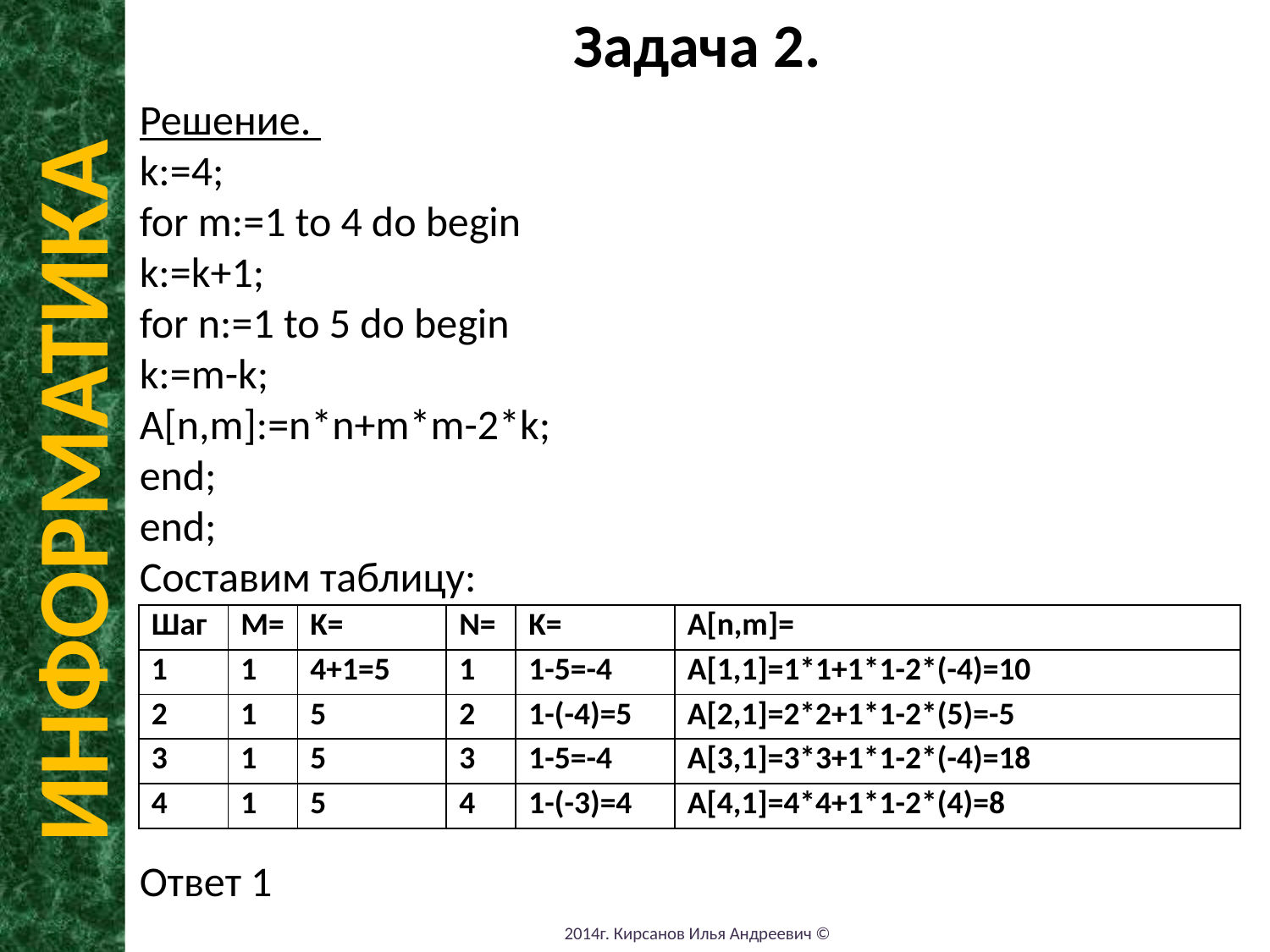

Задача 2.

Решение.
k:=4;
for m:=1 to 4 do begin
k:=k+1;
for n:=1 to 5 do begin
k:=m-k;
A[n,m]:=n*n+m*m-2*k;
end;
end;
Составим таблицу:

Ответ 1

ИНФОРМАТИКА
| Шаг | M= | K= | N= | K= | A[n,m]= |
| --- | --- | --- | --- | --- | --- |
| 1 | 1 | 4+1=5 | 1 | 1-5=-4 | A[1,1]=1\*1+1\*1-2\*(-4)=10 |
| 2 | 1 | 5 | 2 | 1-(-4)=5 | A[2,1]=2\*2+1\*1-2\*(5)=-5 |
| 3 | 1 | 5 | 3 | 1-5=-4 | A[3,1]=3\*3+1\*1-2\*(-4)=18 |
| 4 | 1 | 5 | 4 | 1-(-3)=4 | A[4,1]=4\*4+1\*1-2\*(4)=8 |
2014г. Кирсанов Илья Андреевич ©